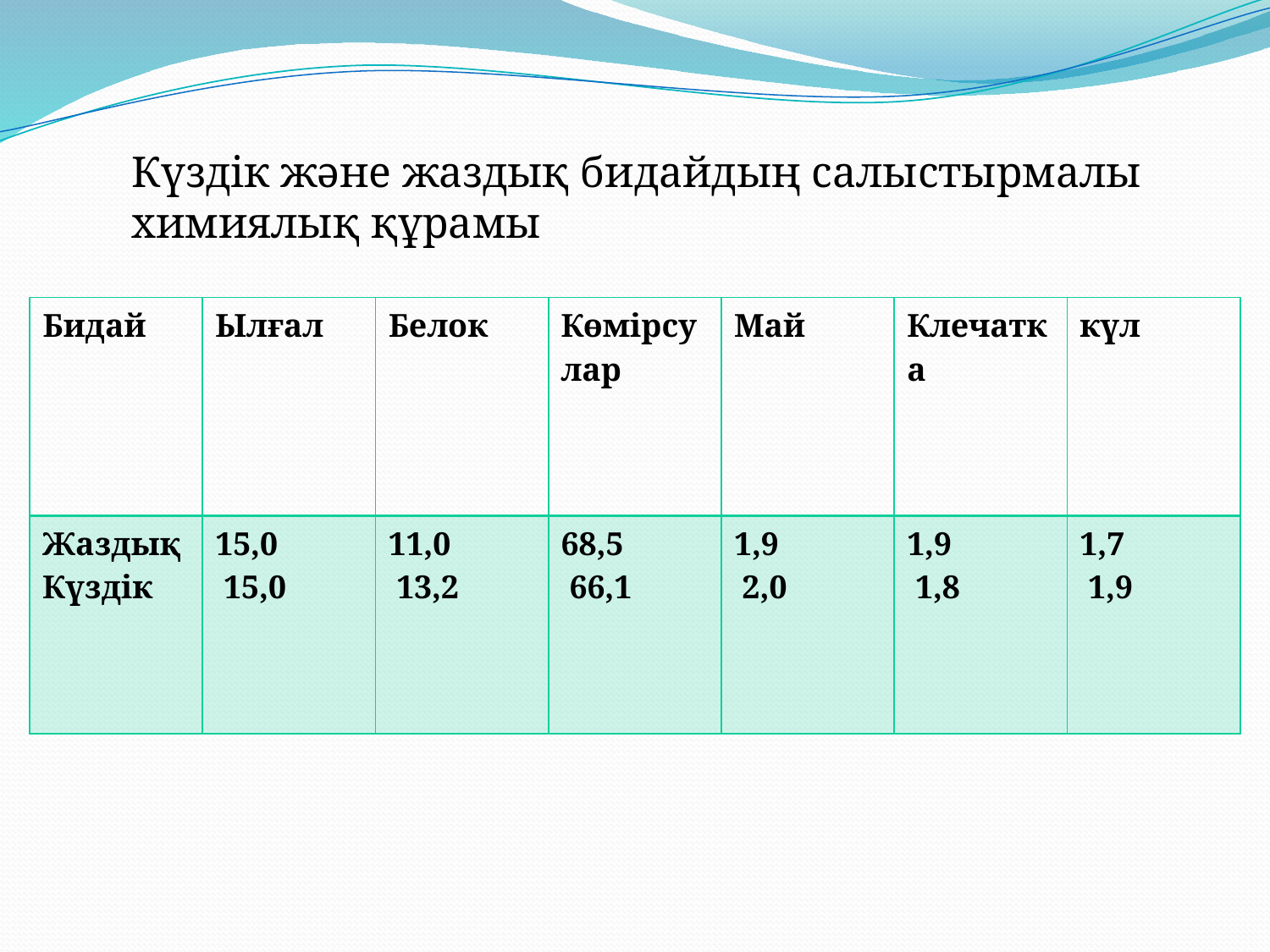

Күздік және жаздық бидайдың салыстырмалы химиялық құрамы
| Бидай | Ылғал | Белок | Көмірсулар | Май | Клечатка | күл |
| --- | --- | --- | --- | --- | --- | --- |
| Жаздық Күздік | 15,0 15,0 | 11,0 13,2 | 68,5 66,1 | 1,9 2,0 | 1,9 1,8 | 1,7 1,9 |